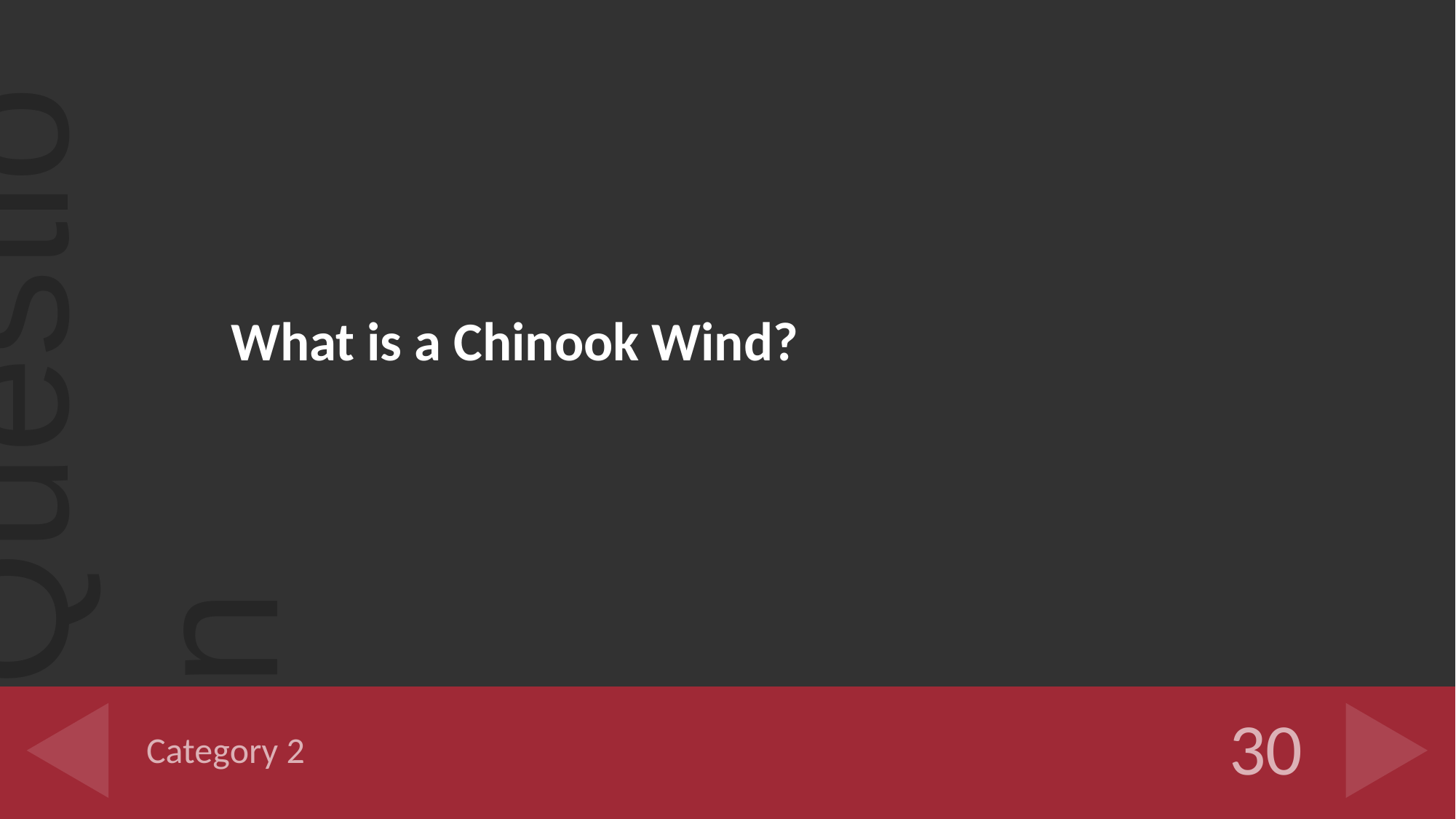

What is a Chinook Wind?
# Category 2
30